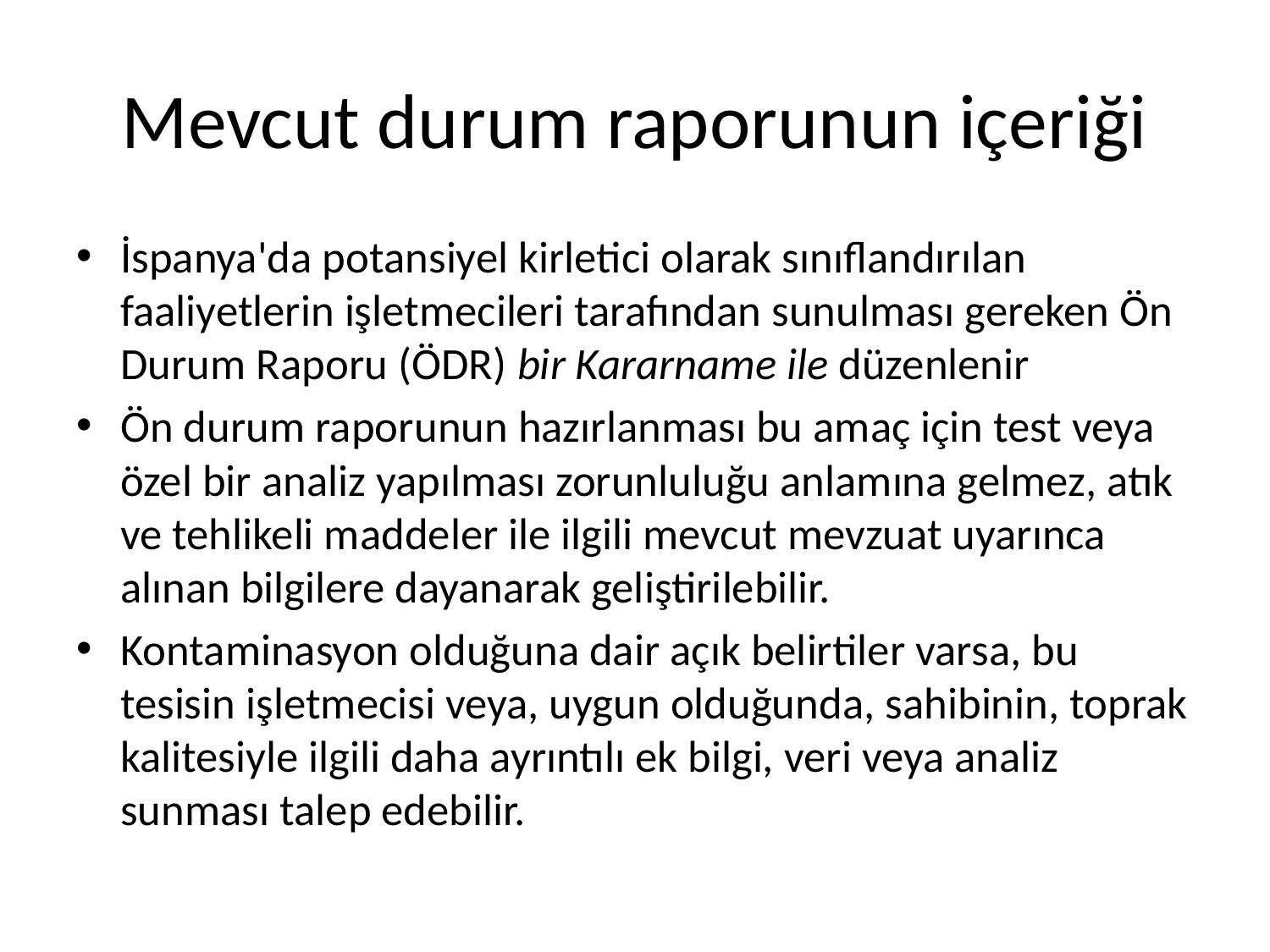

# Mevcut durum raporunun içeriği
İspanya'da potansiyel kirletici olarak sınıflandırılan faaliyetlerin işletmecileri tarafından sunulması gereken Ön Durum Raporu (ÖDR) bir Kararname ile düzenlenir
Ön durum raporunun hazırlanması bu amaç için test veya özel bir analiz yapılması zorunluluğu anlamına gelmez, atık ve tehlikeli maddeler ile ilgili mevcut mevzuat uyarınca alınan bilgilere dayanarak geliştirilebilir.
Kontaminasyon olduğuna dair açık belirtiler varsa, bu tesisin işletmecisi veya, uygun olduğunda, sahibinin, toprak kalitesiyle ilgili daha ayrıntılı ek bilgi, veri veya analiz sunması talep edebilir.